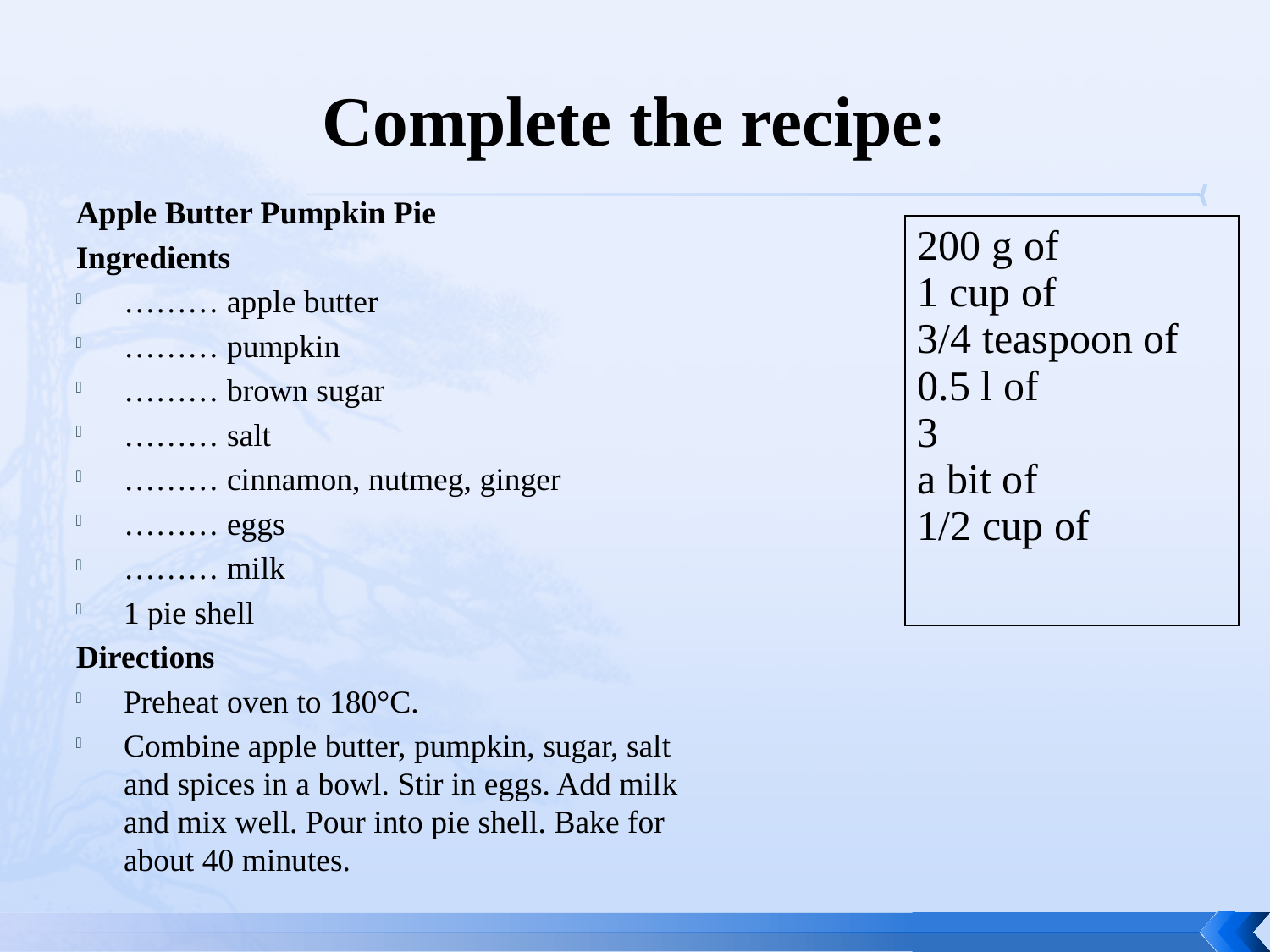

# Complete the recipe:
Apple Butter Pumpkin Pie
Ingredients
……… apple butter
……… pumpkin
……… brown sugar
……… salt
……… cinnamon, nutmeg, ginger
……… eggs
……… milk
1 pie shell
Directions
Preheat oven to 180°C.
Combine apple butter, pumpkin, sugar, salt and spices in a bowl. Stir in eggs. Add milk and mix well. Pour into pie shell. Bake for about 40 minutes.

| 200 g of 1 cup of 3/4 teaspoon of 0.5 l of 3 a bit of 1/2 cup of |
| --- |